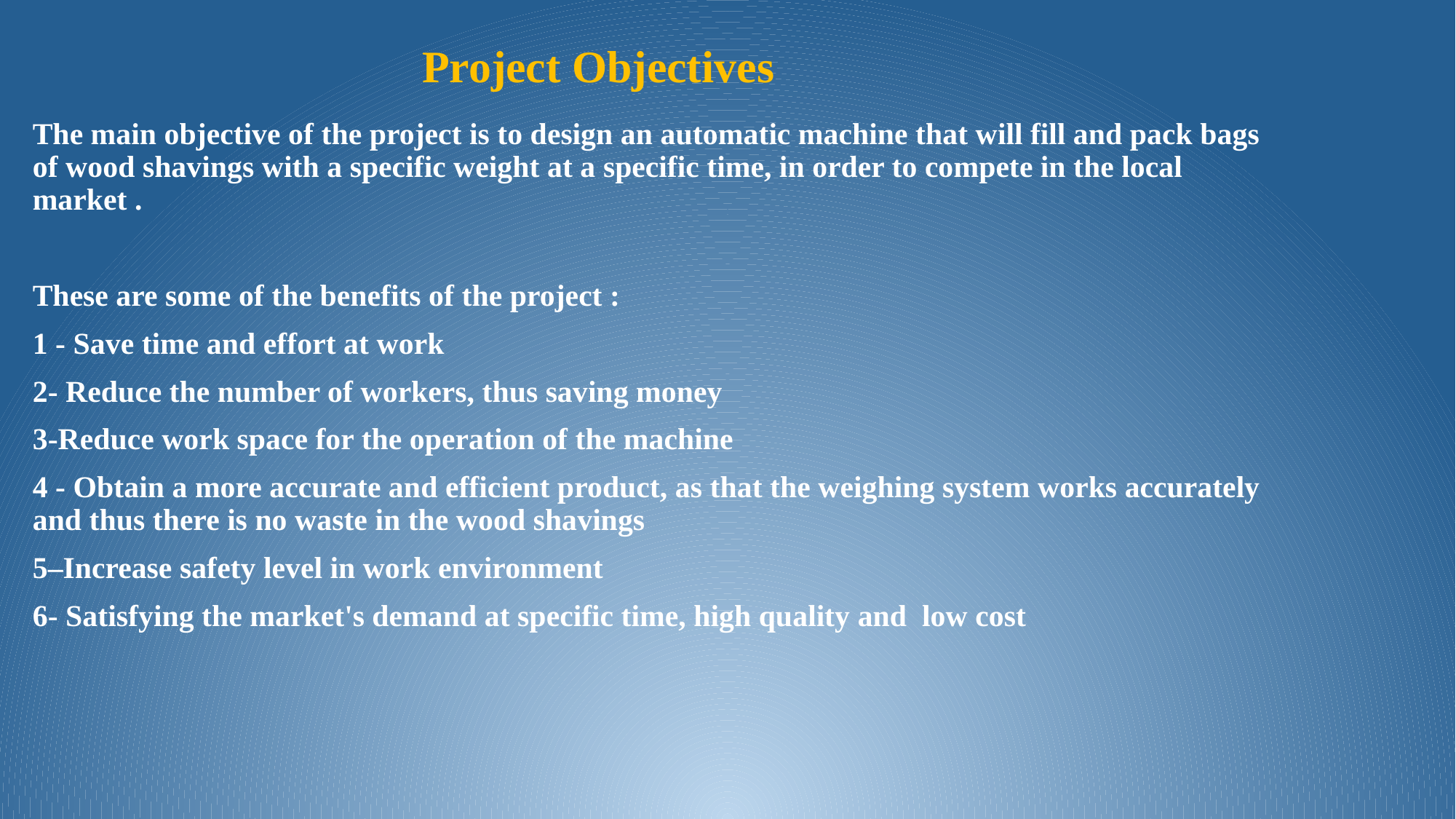

# Project Objectives
The main objective of the project is to design an automatic machine that will fill and pack bags of wood shavings with a specific weight at a specific time, in order to compete in the local market .

These are some of the benefits of the project :
1 - Save time and effort at work
2- Reduce the number of workers, thus saving money
3-Reduce work space for the operation of the machine
4 - Obtain a more accurate and efficient product, as that the weighing system works accurately and thus there is no waste in the wood shavings
5–Increase safety level in work environment
6- Satisfying the market's demand at specific time, high quality and  low cost